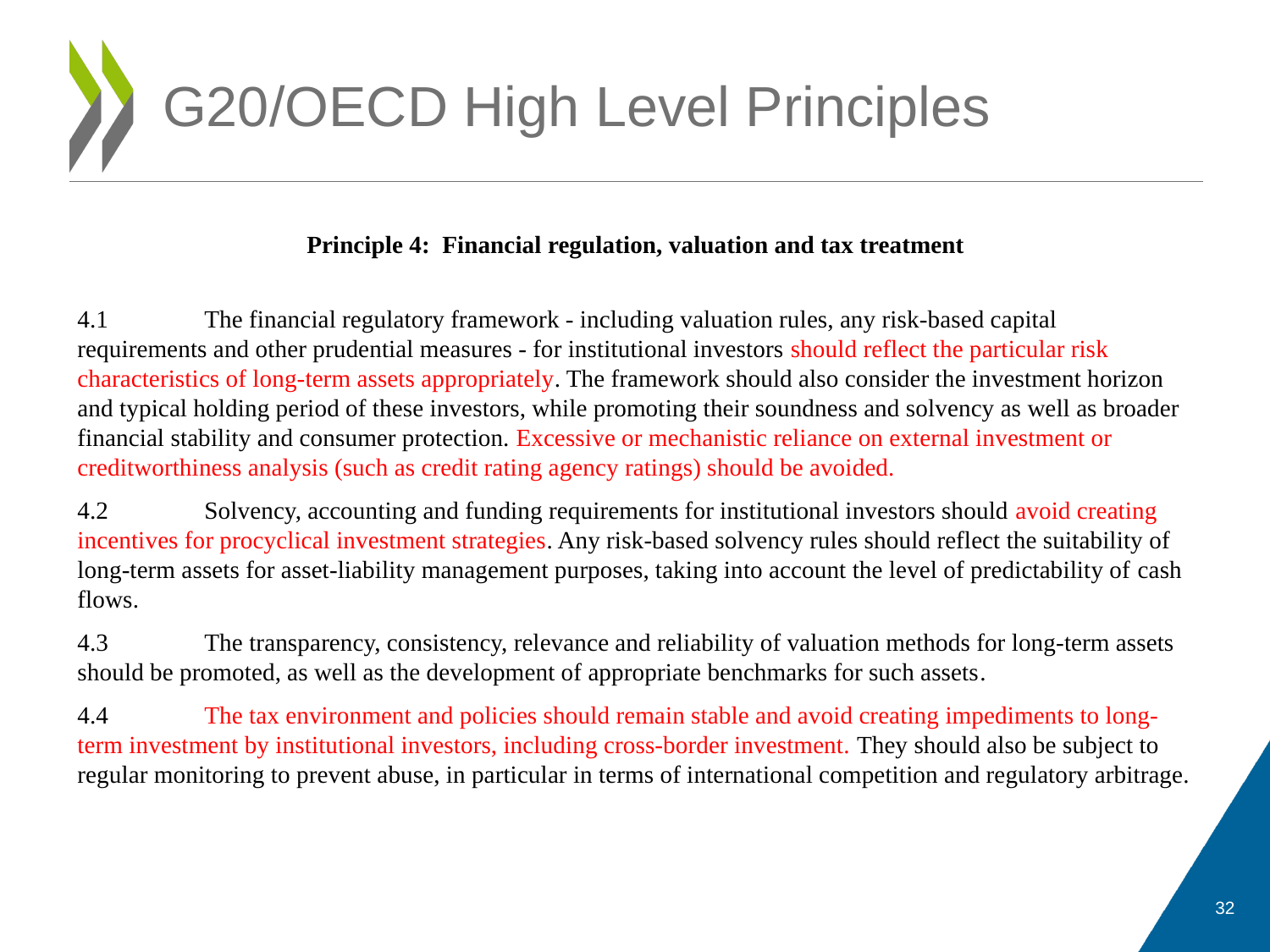

# G20/OECD High Level Principles
Principle 4:  Financial regulation, valuation and tax treatment
4.1	The financial regulatory framework - including valuation rules, any risk-based capital requirements and other prudential measures - for institutional investors should reflect the particular risk characteristics of long-term assets appropriately. The framework should also consider the investment horizon and typical holding period of these investors, while promoting their soundness and solvency as well as broader financial stability and consumer protection. Excessive or mechanistic reliance on external investment or creditworthiness analysis (such as credit rating agency ratings) should be avoided.
4.2	Solvency, accounting and funding requirements for institutional investors should avoid creating incentives for procyclical investment strategies. Any risk-based solvency rules should reflect the suitability of long-term assets for asset-liability management purposes, taking into account the level of predictability of cash flows.
4.3	The transparency, consistency, relevance and reliability of valuation methods for long-term assets should be promoted, as well as the development of appropriate benchmarks for such assets.
4.4	The tax environment and policies should remain stable and avoid creating impediments to long-term investment by institutional investors, including cross-border investment. They should also be subject to regular monitoring to prevent abuse, in particular in terms of international competition and regulatory arbitrage.
32